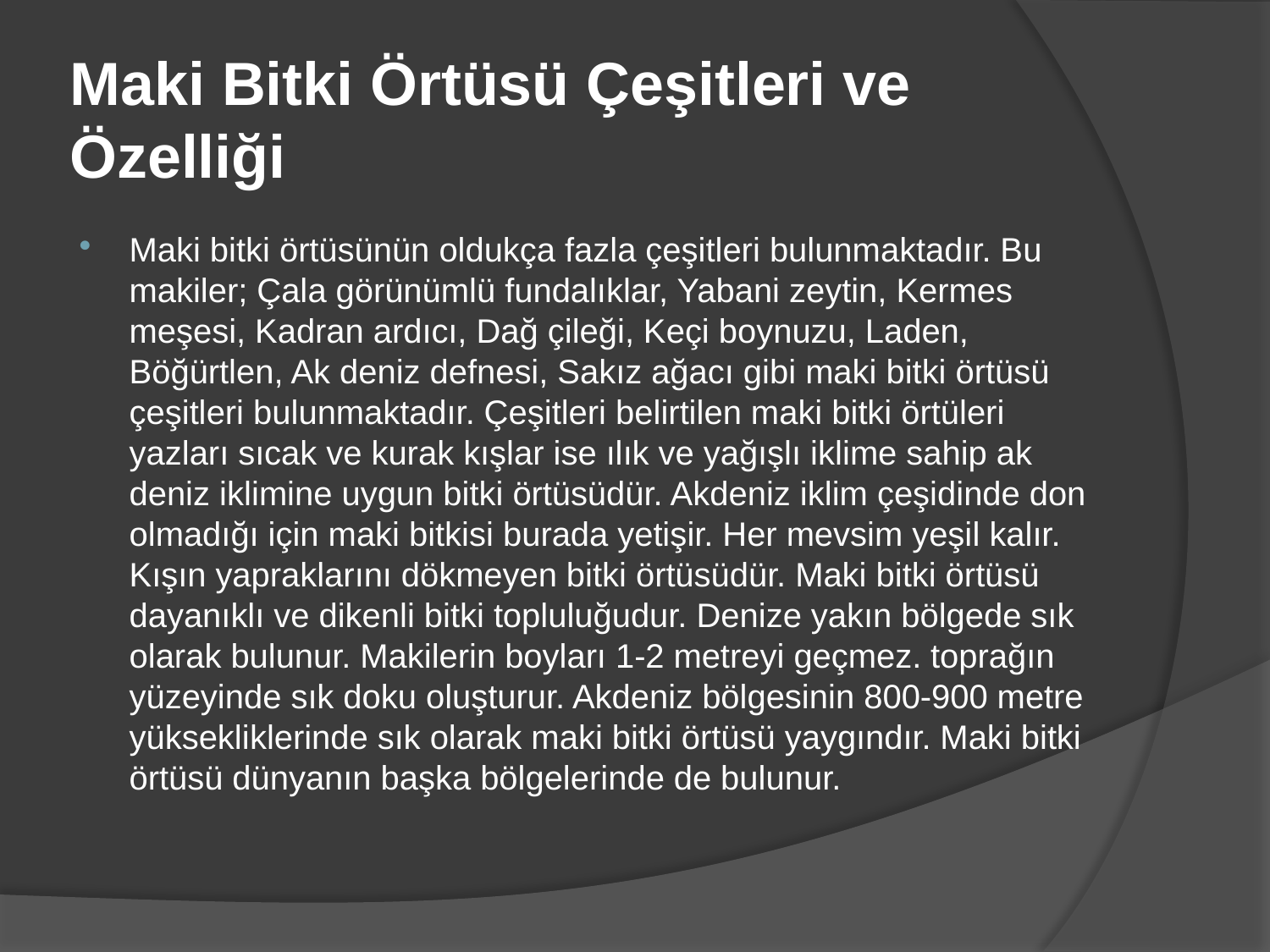

# Maki Bitki Örtüsü Çeşitleri ve Özelliği
Maki bitki örtüsünün oldukça fazla çeşitleri bulunmaktadır. Bu makiler; Çala görünümlü fundalıklar, Yabani zeytin, Kermes meşesi, Kadran ardıcı, Dağ çileği, Keçi boynuzu, Laden, Böğürtlen, Ak deniz defnesi, Sakız ağacı gibi maki bitki örtüsü çeşitleri bulunmaktadır. Çeşitleri belirtilen maki bitki örtüleri yazları sıcak ve kurak kışlar ise ılık ve yağışlı iklime sahip ak deniz iklimine uygun bitki örtüsüdür. Akdeniz iklim çeşidinde don olmadığı için maki bitkisi burada yetişir. Her mevsim yeşil kalır. Kışın yapraklarını dökmeyen bitki örtüsüdür. Maki bitki örtüsü dayanıklı ve dikenli bitki topluluğudur. Denize yakın bölgede sık olarak bulunur. Makilerin boyları 1-2 metreyi geçmez. toprağın yüzeyinde sık doku oluşturur. Akdeniz bölgesinin 800-900 metre yüksekliklerinde sık olarak maki bitki örtüsü yaygındır. Maki bitki örtüsü dünyanın başka bölgelerinde de bulunur.